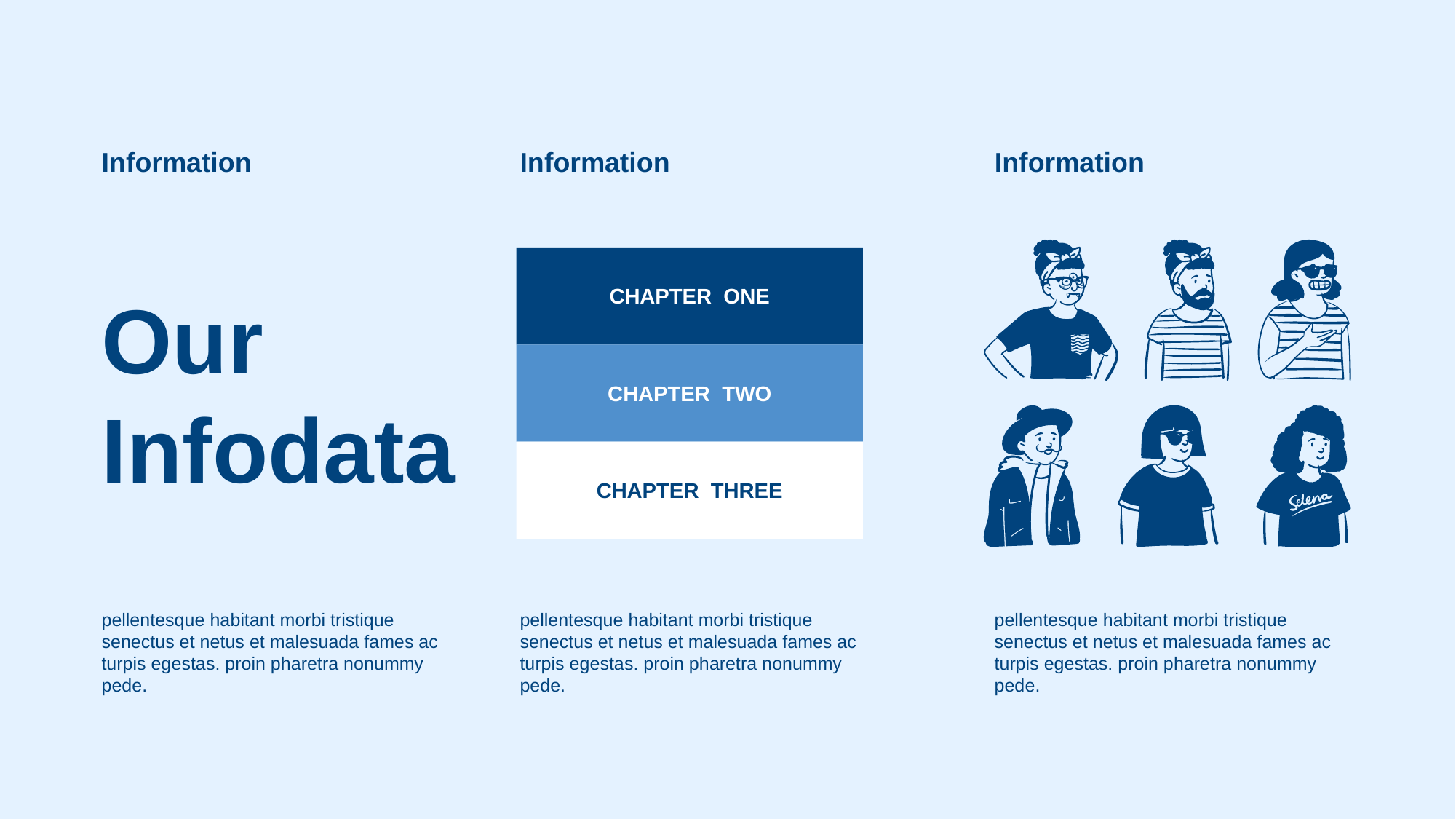

Information
Information
Information

Our Infodata
CHAPTER  ONE

CHAPTER  TWO

CHAPTER  THREE
pellentesque habitant morbi tristique senectus et netus et malesuada fames ac turpis egestas. proin pharetra nonummy pede.
pellentesque habitant morbi tristique senectus et netus et malesuada fames ac turpis egestas. proin pharetra nonummy pede.
pellentesque habitant morbi tristique senectus et netus et malesuada fames ac turpis egestas. proin pharetra nonummy pede.